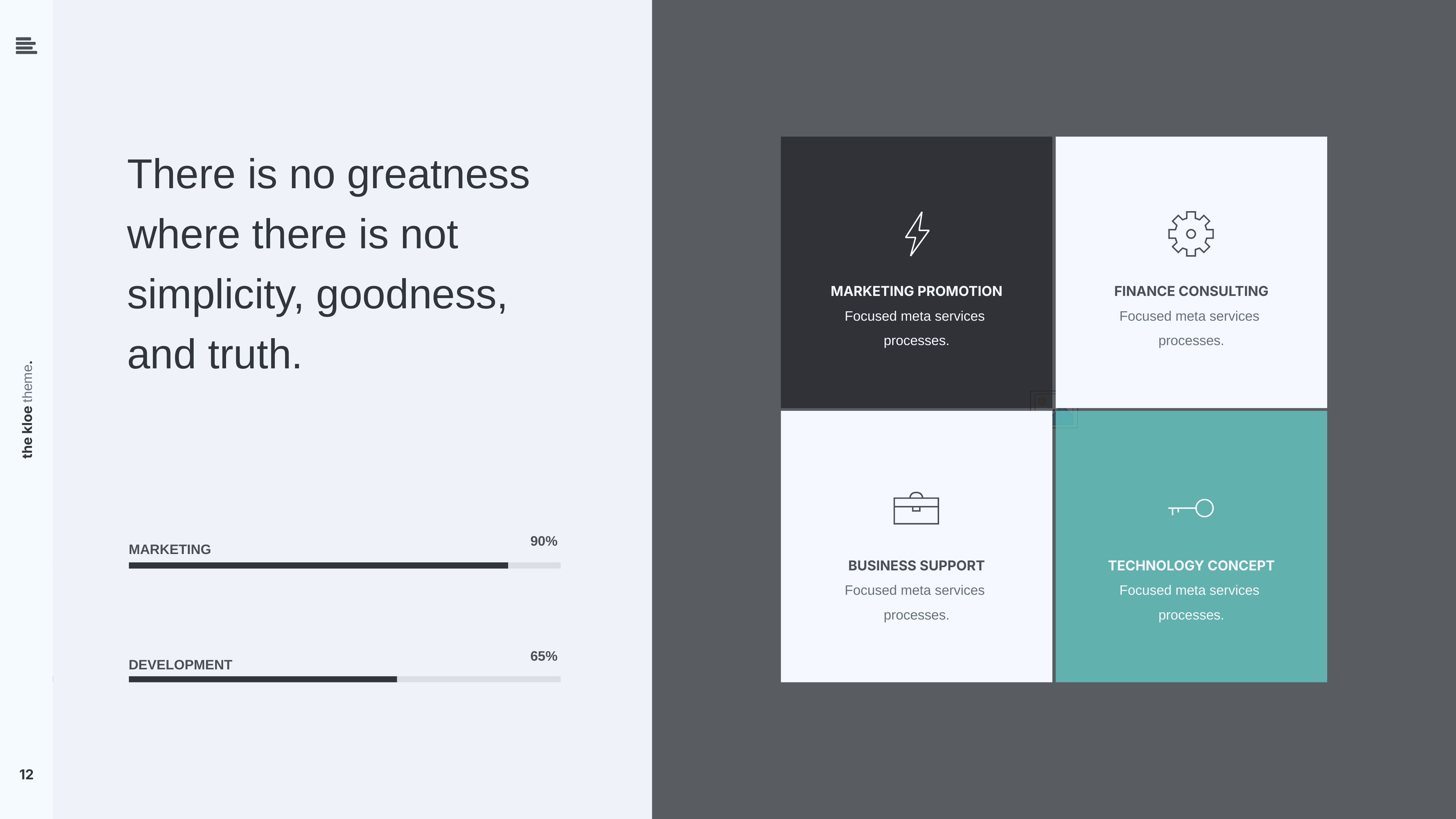

There is no greatness
where there is not
simplicity, goodness,
and truth.
MARKETING PROMOTION
Focused meta services
processes.
FINANCE CONSULTING
Focused meta services
processes.

the kloe theme.
BUSINESS SUPPORT
Focused meta services
processes.
TECHNOLOGY CONCEPT
Focused meta services
processes.

90%
MARKETING

65%
DEVELOPMENT

12